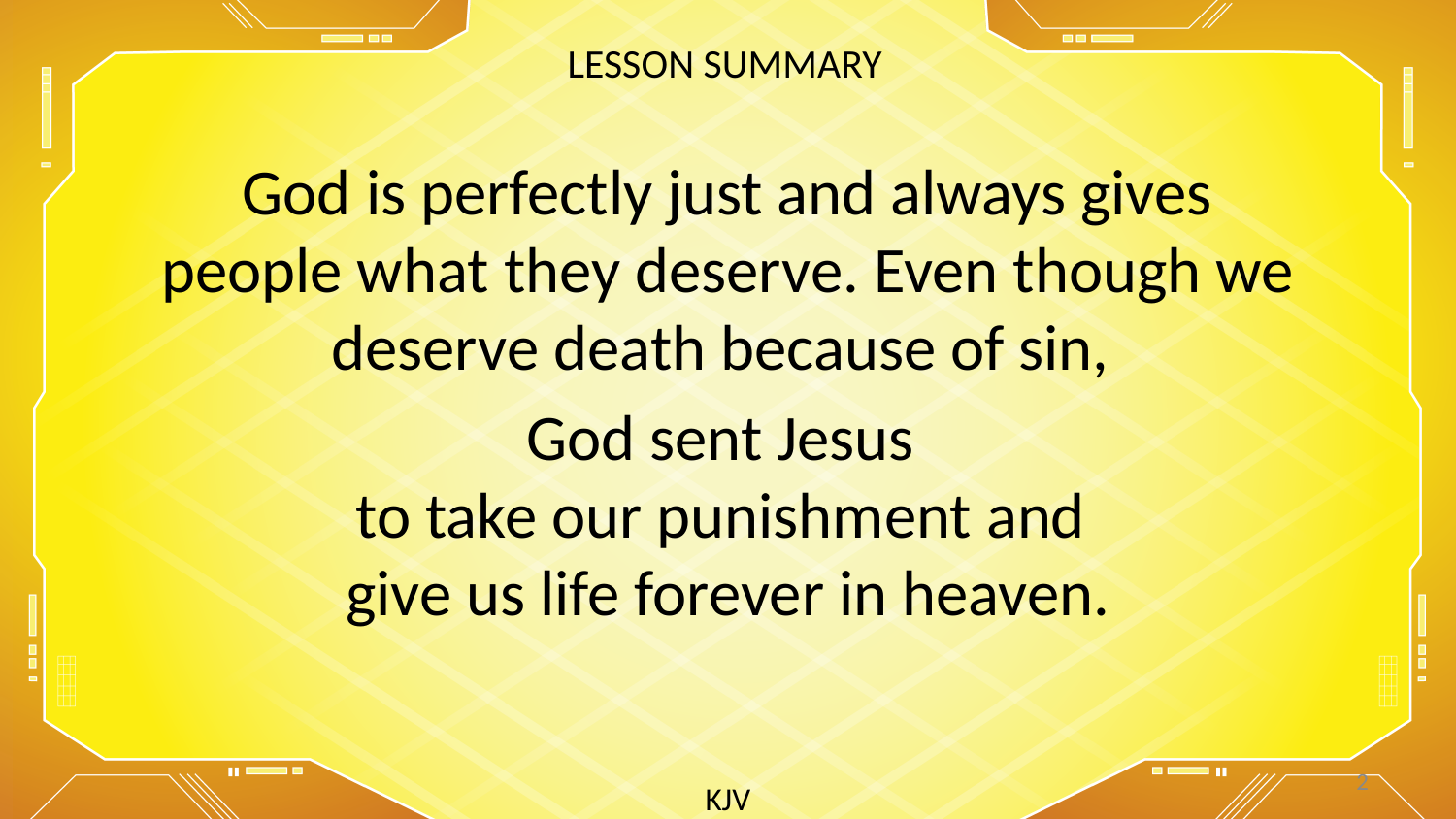

LESSON SUMMARY
God is perfectly just and always gives people what they deserve. Even though we deserve death because of sin,
God sent Jesus
to take our punishment and
give us life forever in heaven.
2
KJV